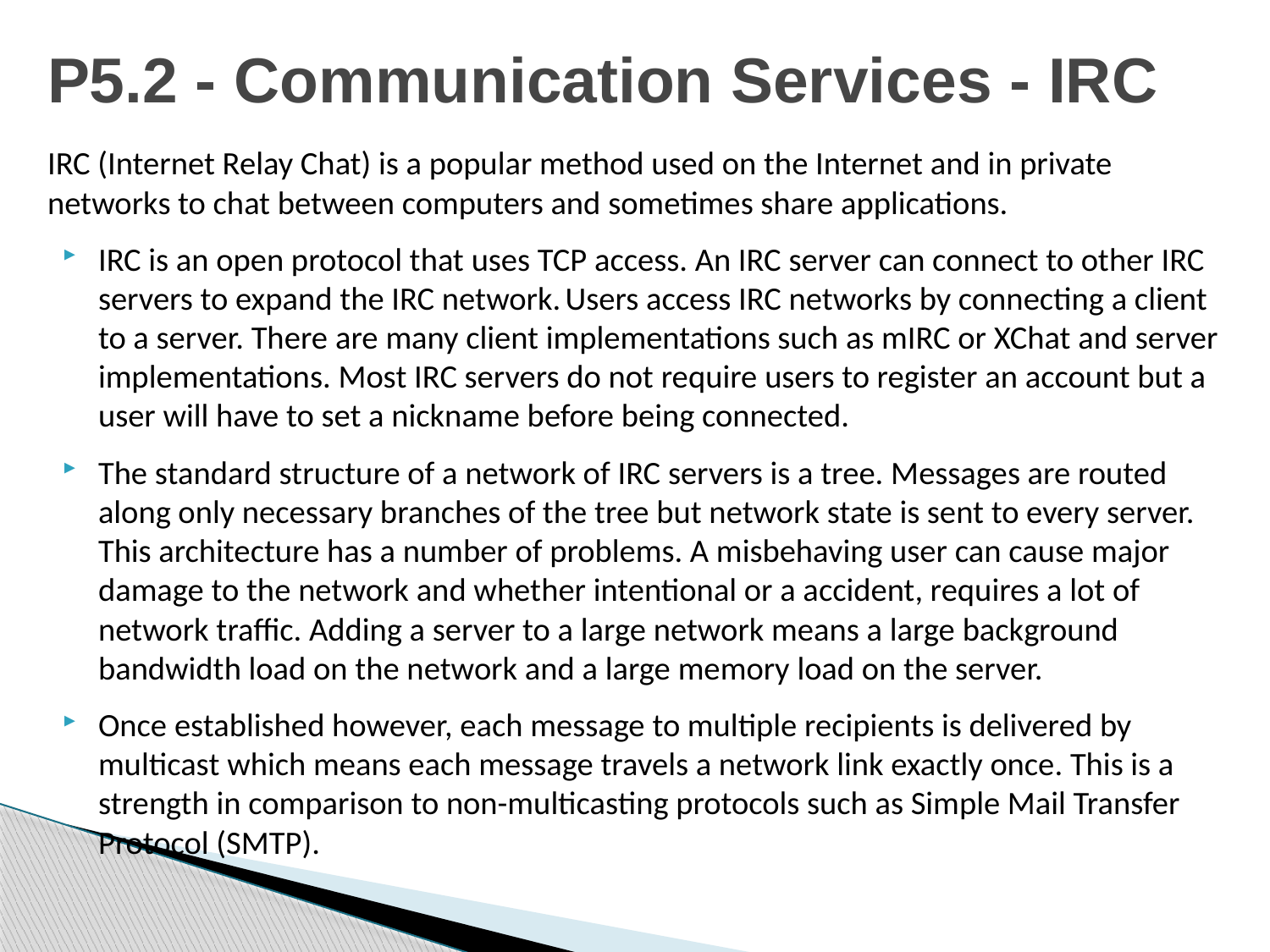

# P5.2 - Communication Services - IRC
IRC (Internet Relay Chat) is a popular method used on the Internet and in private networks to chat between computers and sometimes share applications.
IRC is an open protocol that uses TCP access. An IRC server can connect to other IRC servers to expand the IRC network. Users access IRC networks by connecting a client to a server. There are many client implementations such as mIRC or XChat and server implementations. Most IRC servers do not require users to register an account but a user will have to set a nickname before being connected.
The standard structure of a network of IRC servers is a tree. Messages are routed along only necessary branches of the tree but network state is sent to every server. This architecture has a number of problems. A misbehaving user can cause major damage to the network and whether intentional or a accident, requires a lot of network traffic. Adding a server to a large network means a large background bandwidth load on the network and a large memory load on the server.
Once established however, each message to multiple recipients is delivered by multicast which means each message travels a network link exactly once. This is a strength in comparison to non-multicasting protocols such as Simple Mail Transfer Protocol (SMTP).